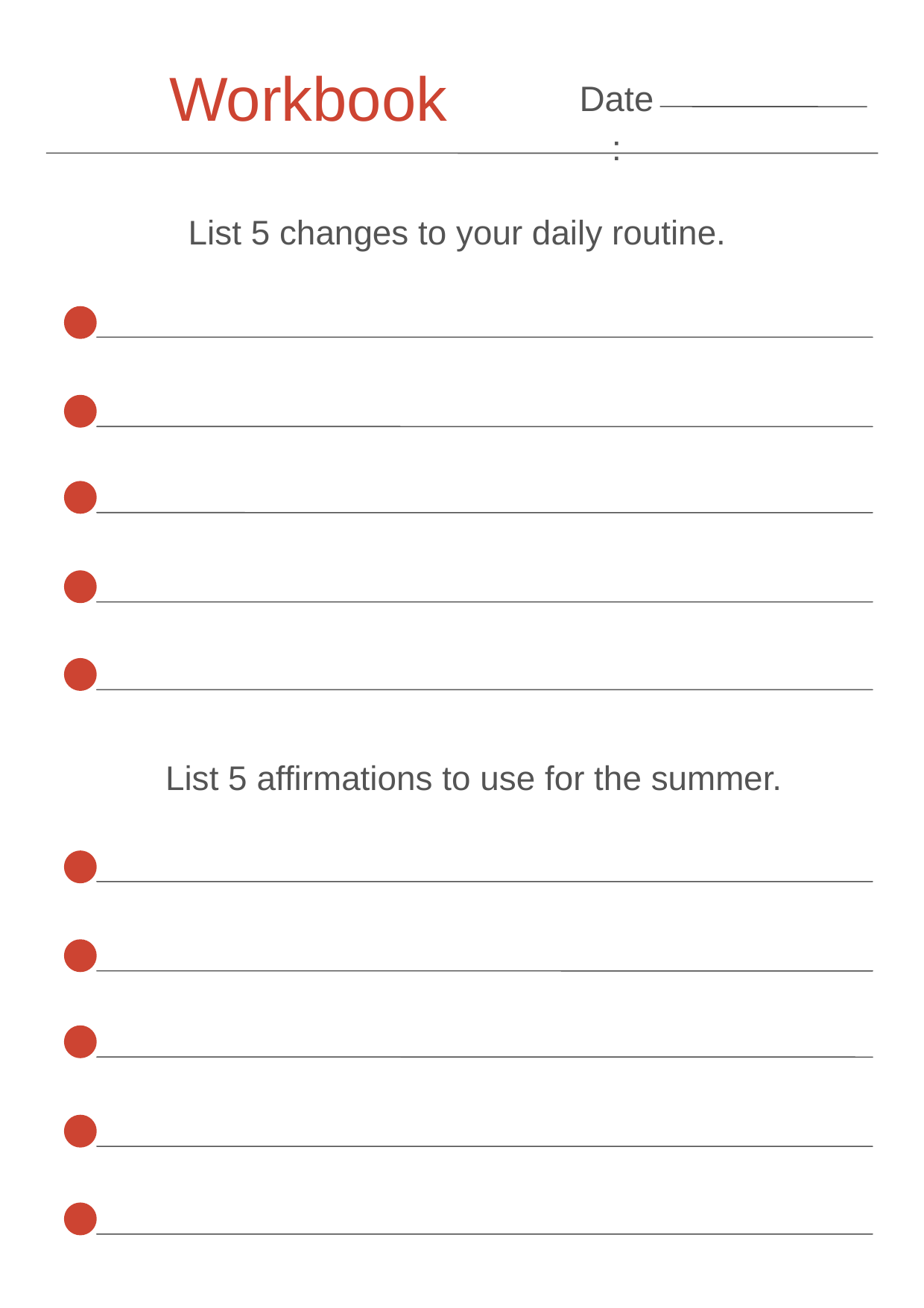

Workbook
Date:

List 5 changes to your daily routine.

List 5 affirmations to use for the summer.